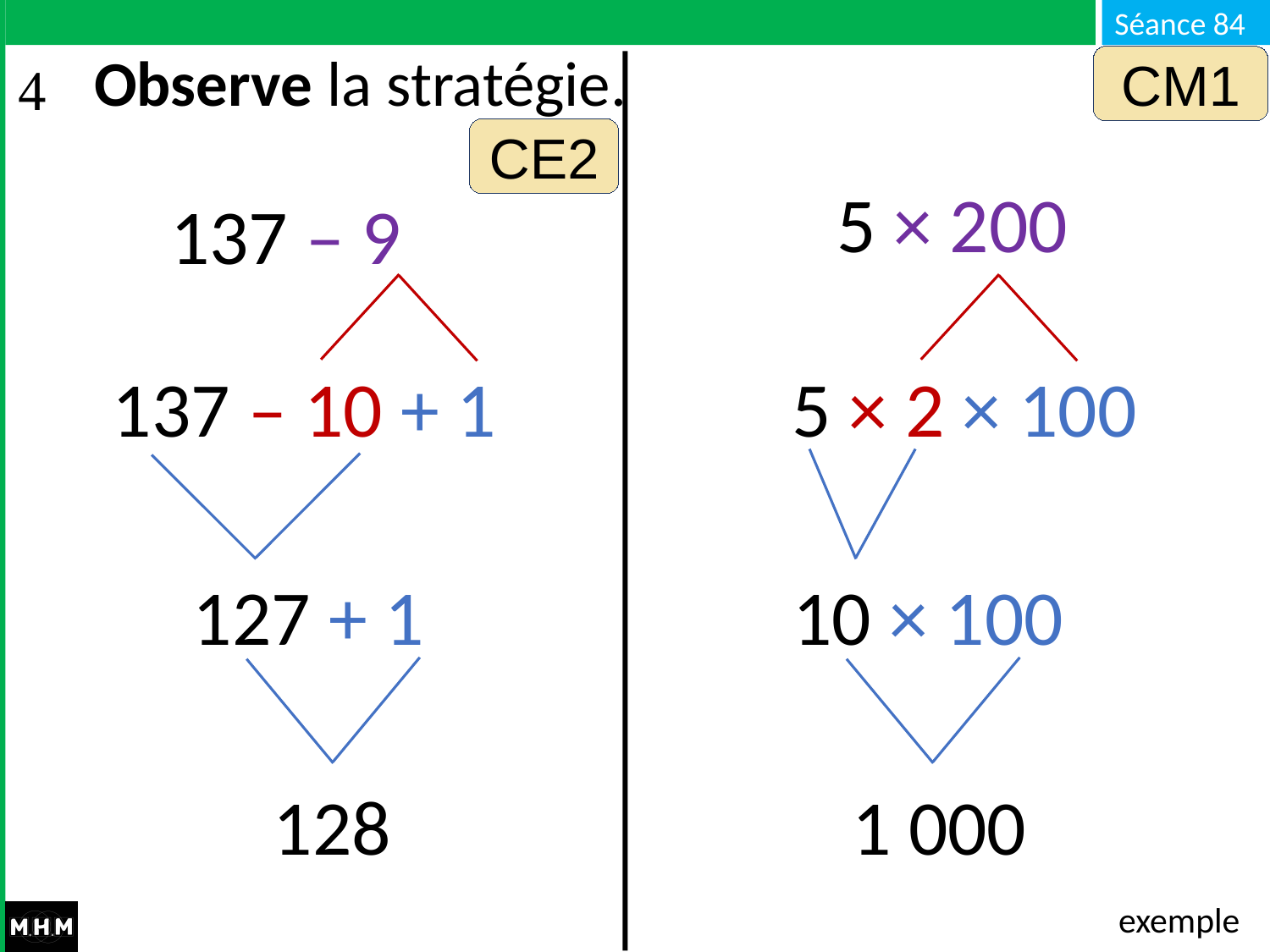

CM1
# Observe la stratégie.

CE2
5 × 200
137 – 9
137 – 10 + 1
5 × 2 × 100
127 + 1
10 × 100
128
1 000
exemple